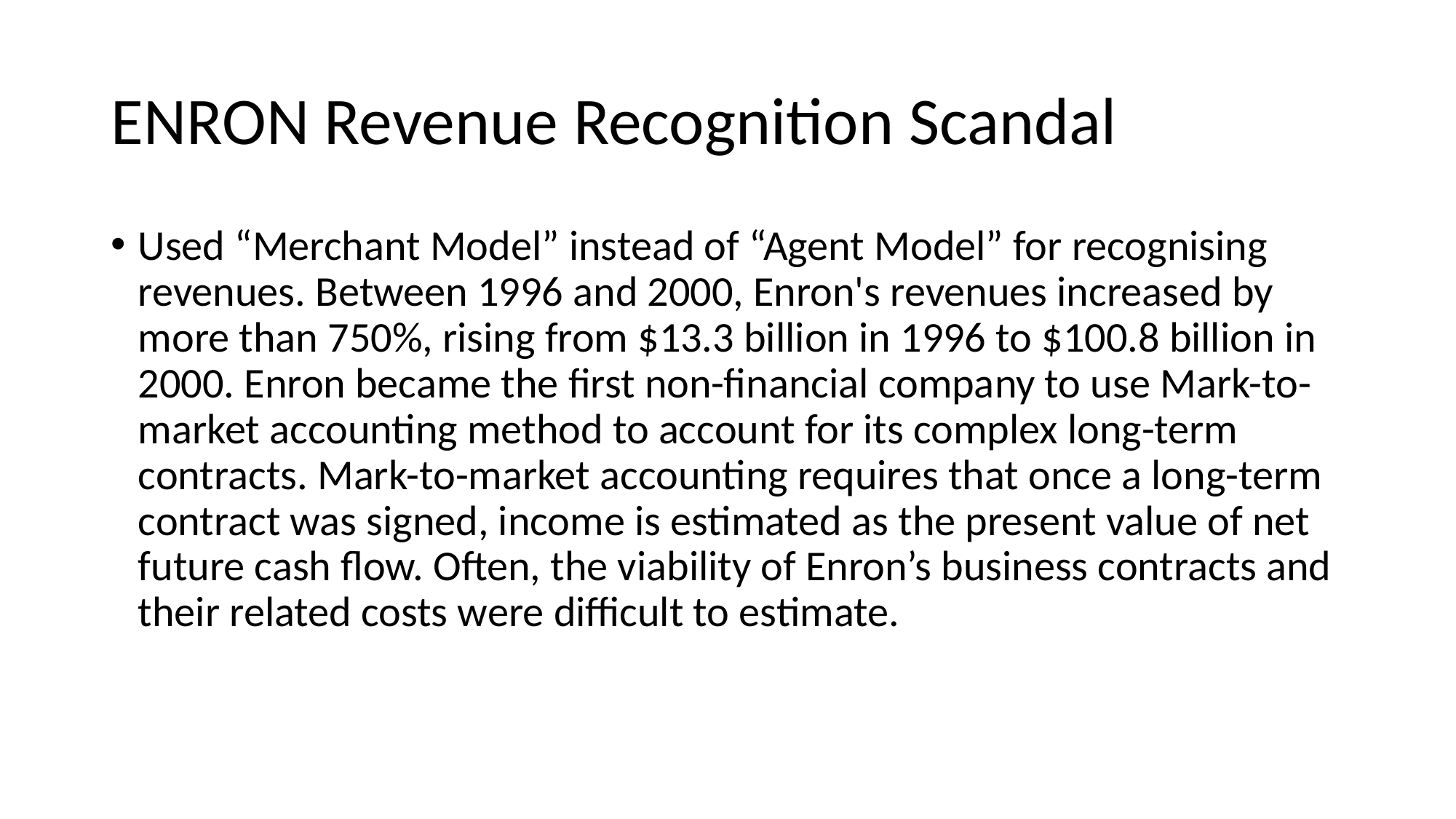

# ENRON Revenue Recognition Scandal
Used “Merchant Model” instead of “Agent Model” for recognising revenues. Between 1996 and 2000, Enron's revenues increased by more than 750%, rising from $13.3 billion in 1996 to $100.8 billion in 2000. Enron became the first non-financial company to use Mark-to-market accounting method to account for its complex long-term contracts. Mark-to-market accounting requires that once a long-term contract was signed, income is estimated as the present value of net future cash flow. Often, the viability of Enron’s business contracts and their related costs were difficult to estimate.